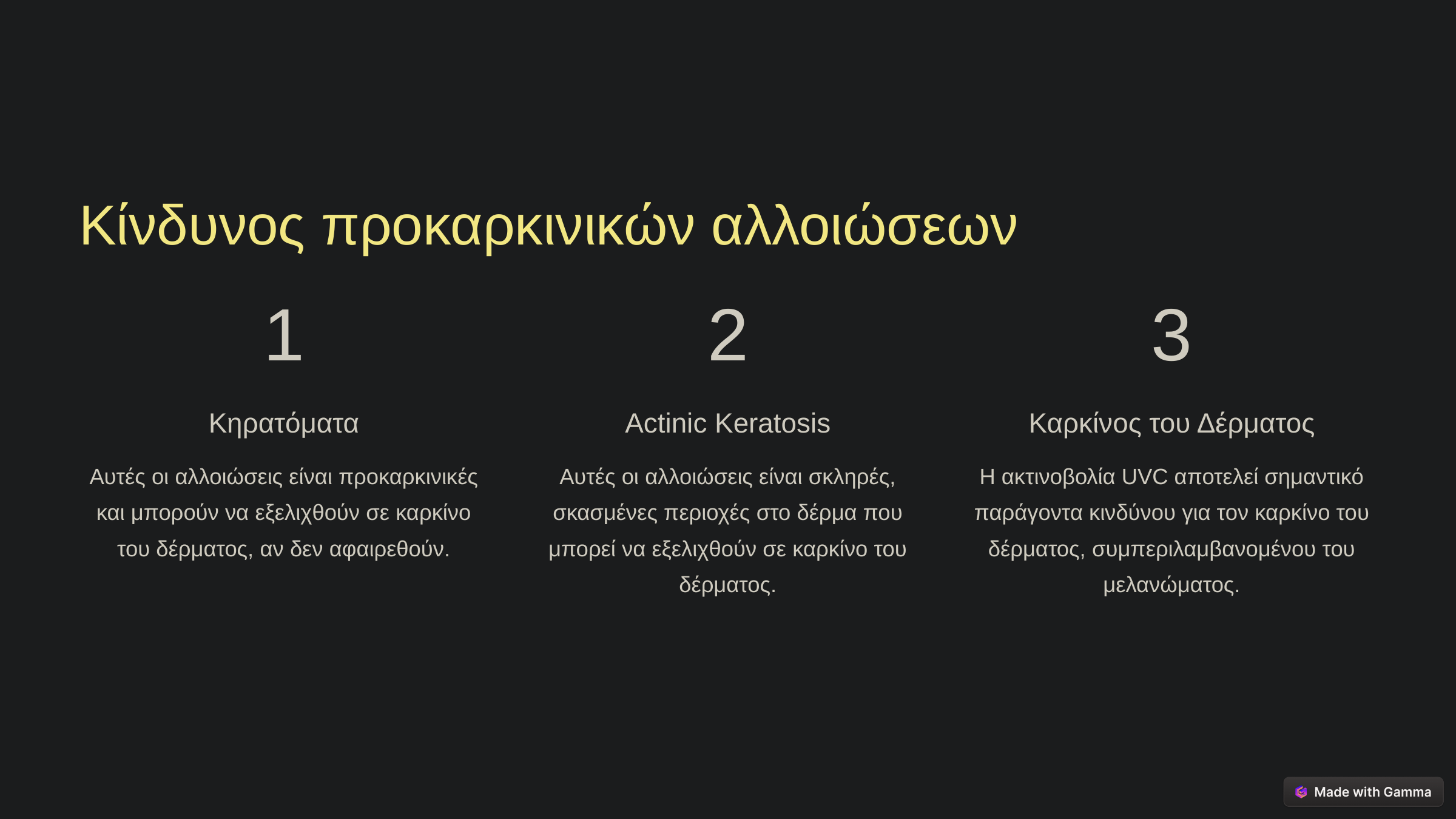

Κίνδυνος προκαρκινικών αλλοιώσεων
1
2
3
Κηρατόματα
Actinic Keratosis
Καρκίνος του Δέρματος
Αυτές οι αλλοιώσεις είναι προκαρκινικές και μπορούν να εξελιχθούν σε καρκίνο του δέρματος, αν δεν αφαιρεθούν.
Αυτές οι αλλοιώσεις είναι σκληρές, σκασμένες περιοχές στο δέρμα που μπορεί να εξελιχθούν σε καρκίνο του δέρματος.
Η ακτινοβολία UVC αποτελεί σημαντικό παράγοντα κινδύνου για τον καρκίνο του δέρματος, συμπεριλαμβανομένου του μελανώματος.